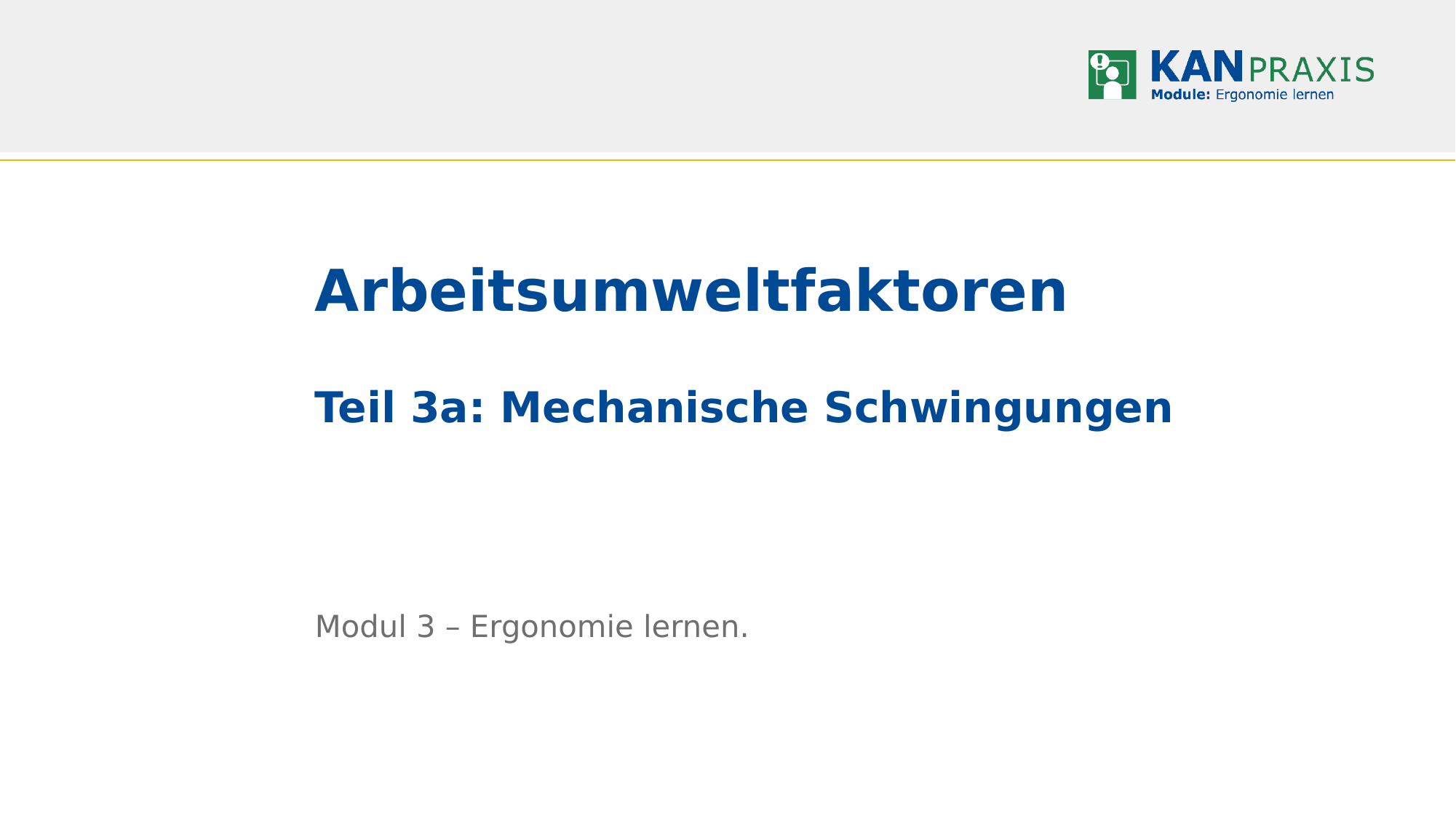

# Arbeitsumweltfaktoren Teil 3a: Mechanische Schwingungen
Modul 3 – Ergonomie lernen.